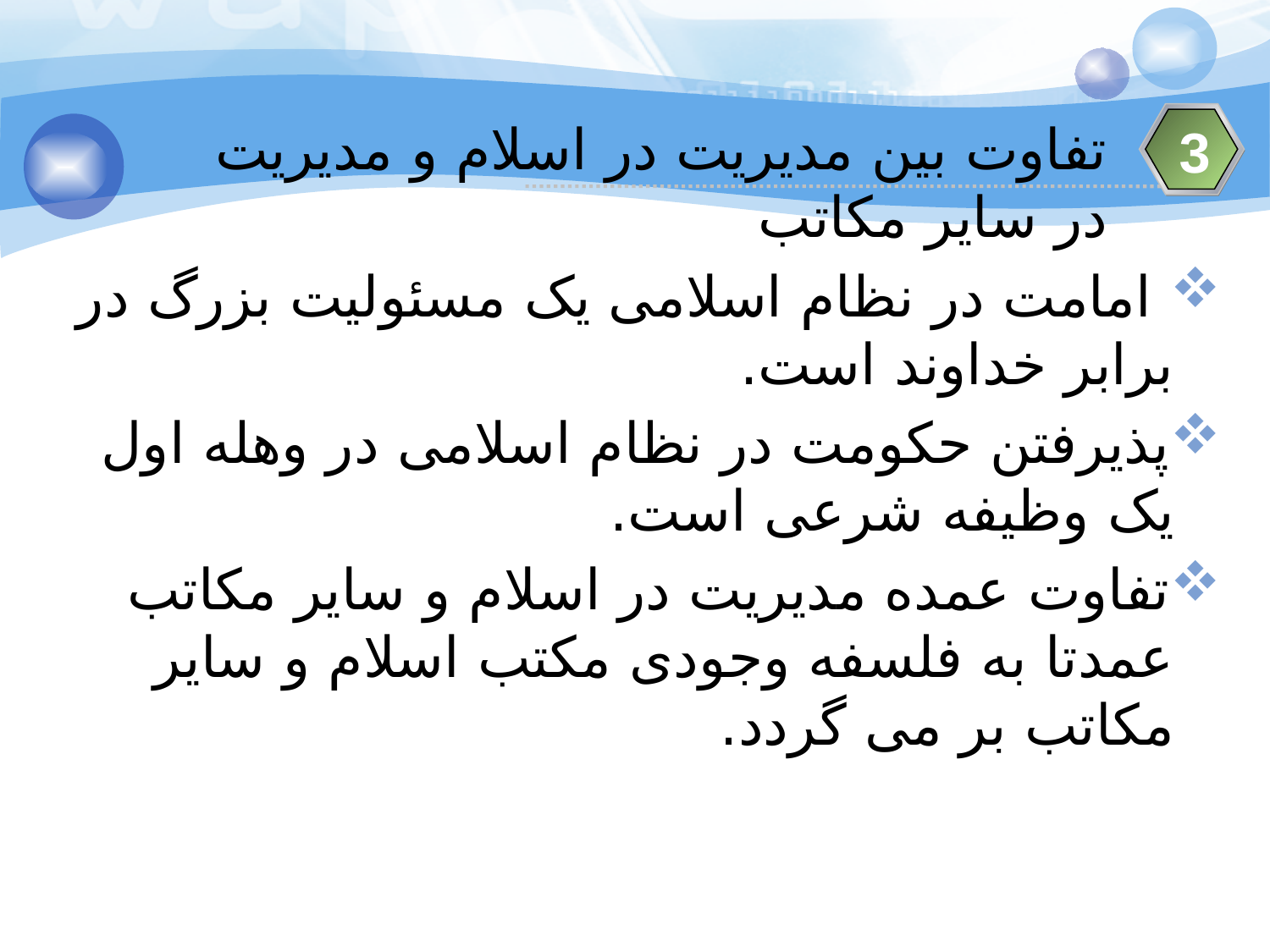

تفاوت بین مدیریت در اسلام و مدیریت در سایر مکاتب
3

 امامت در نظام اسلامی یک مسئولیت بزرگ در برابر خداوند است.
پذیرفتن حکومت در نظام اسلامی در وهله اول یک وظیفه شرعی است.
تفاوت عمده مدیریت در اسلام و سایر مکاتب عمدتا به فلسفه وجودی مکتب اسلام و سایر مکاتب بر می گردد.